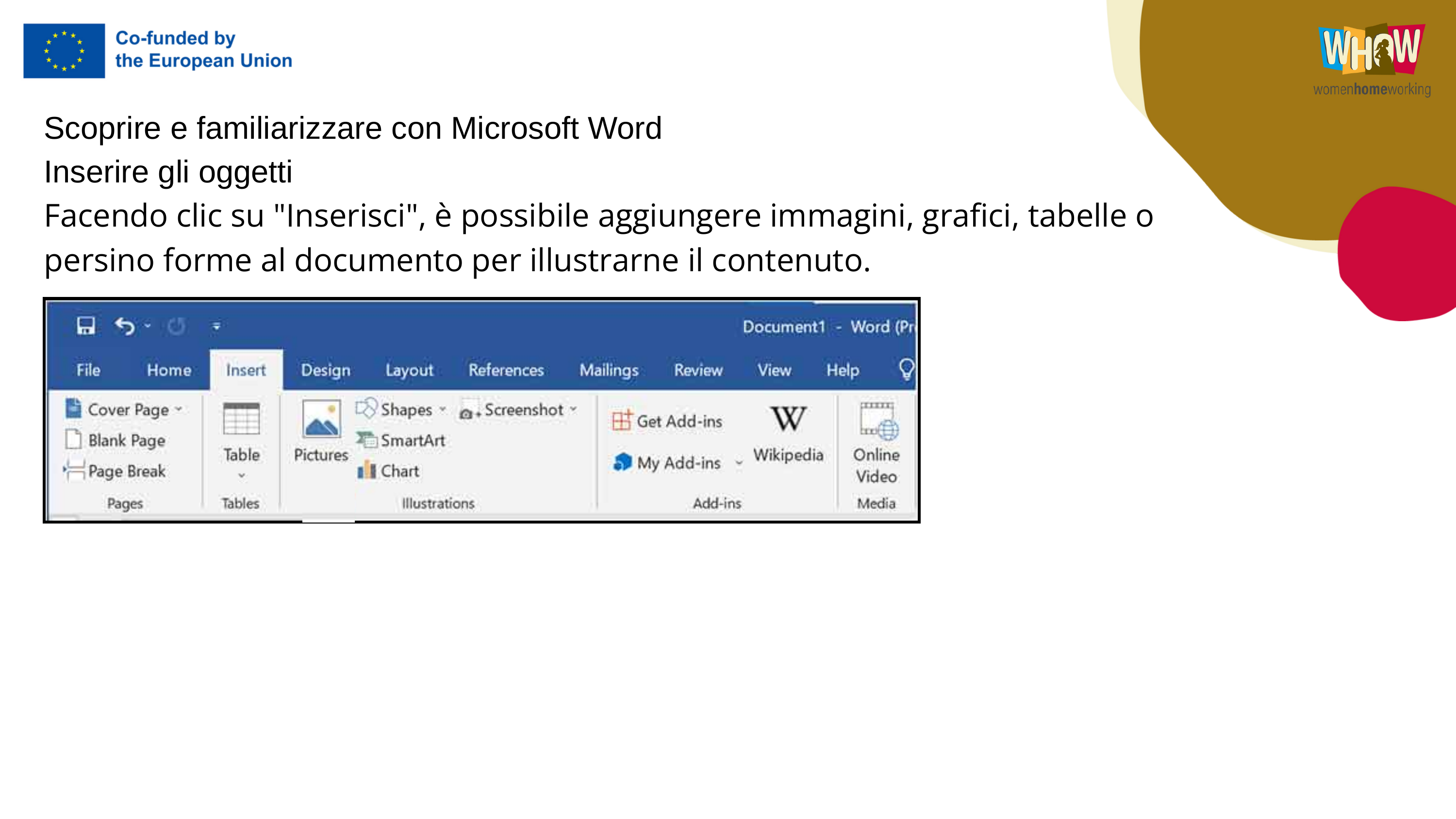

Scoprire e familiarizzare con Microsoft Word
Inserire gli oggetti
Facendo clic su "Inserisci", è possibile aggiungere immagini, grafici, tabelle o persino forme al documento per illustrarne il contenuto.